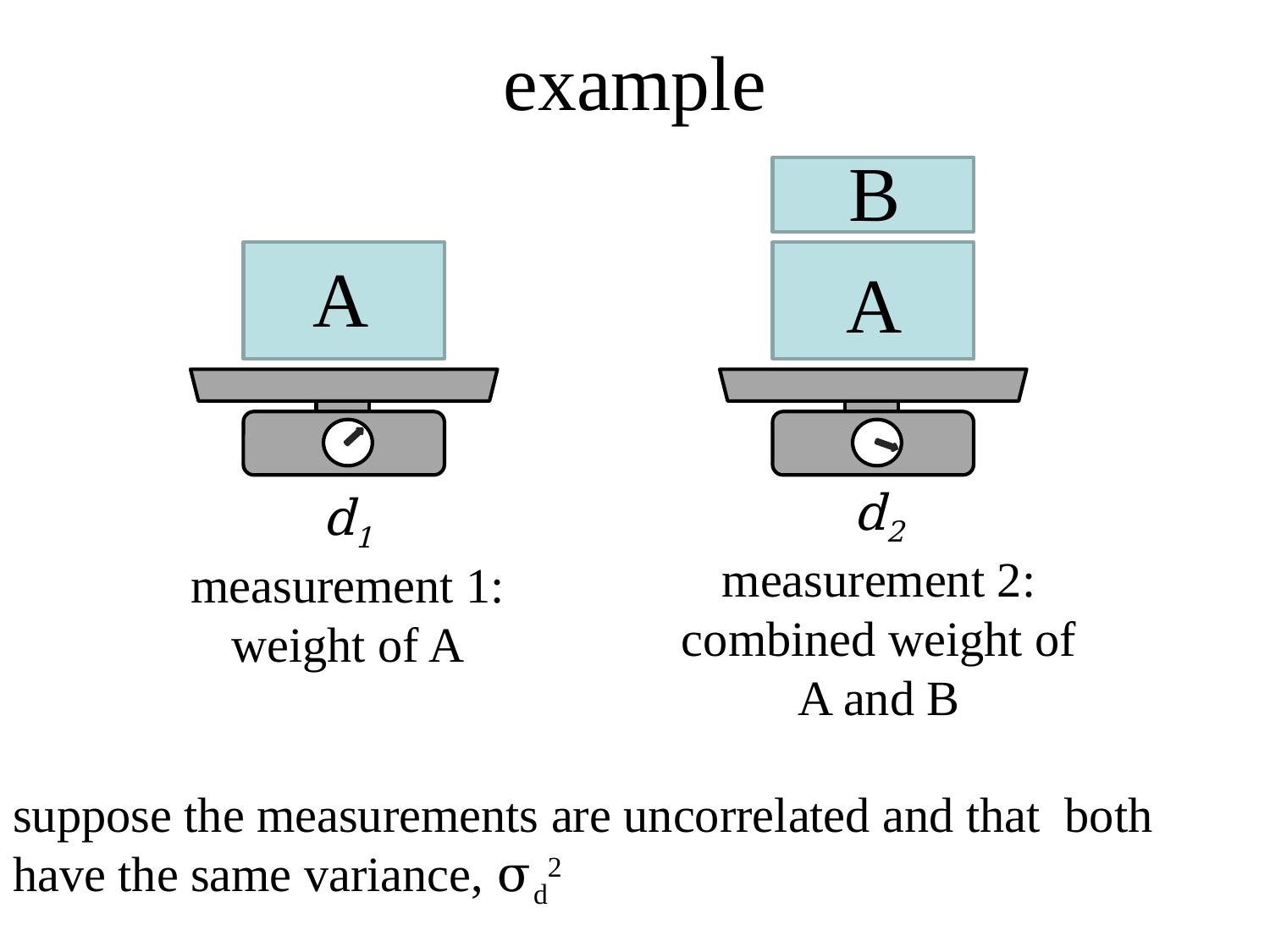

# example
B

A
A
d2
measurement 2: combined weight of A and B
d1
measurement 1: weight of A
suppose the measurements are uncorrelated and that  both have the same variance, σd2